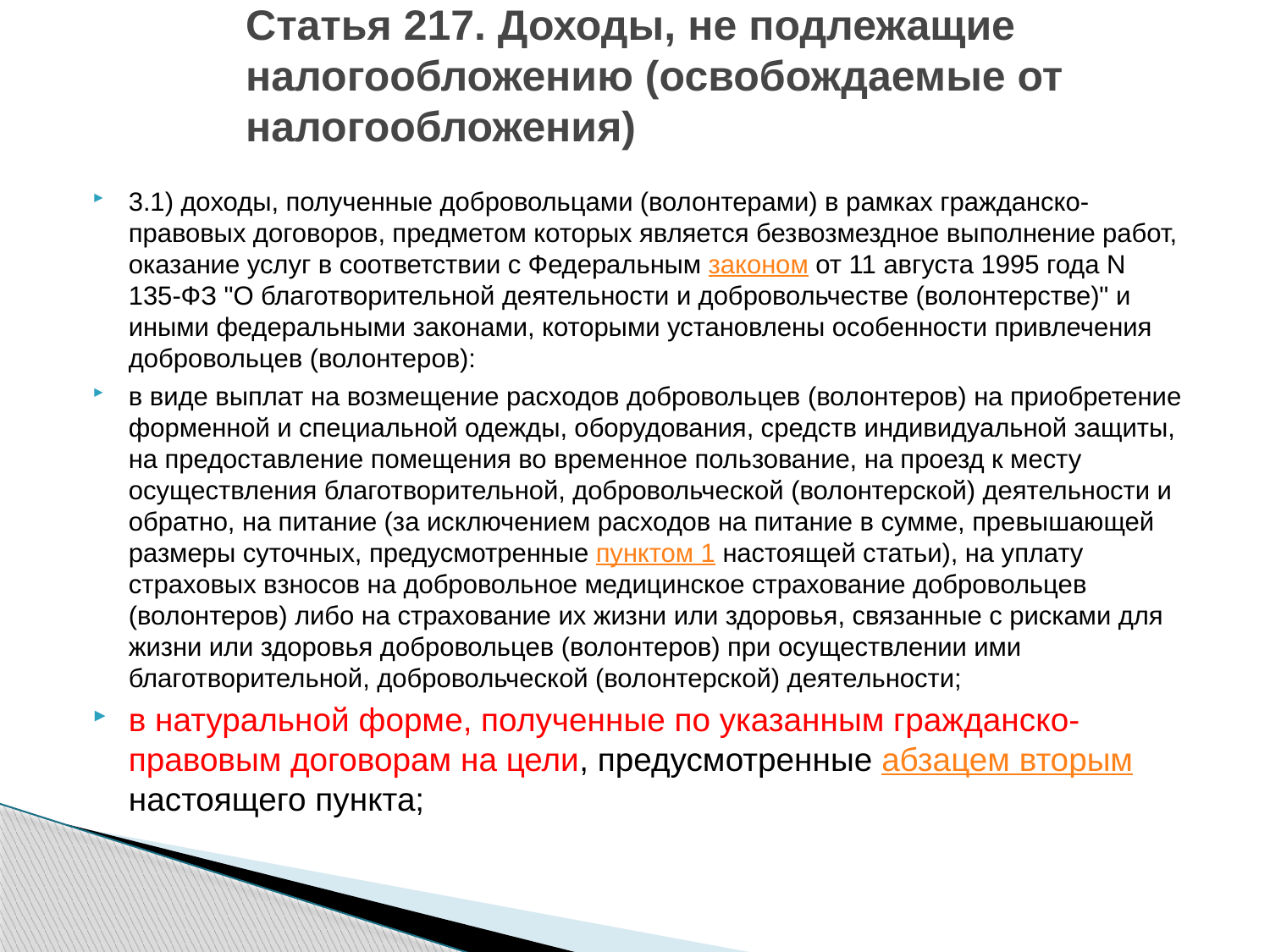

# Статья 217. Доходы, не подлежащие налогообложению (освобождаемые от налогообложения)
3.1) доходы, полученные добровольцами (волонтерами) в рамках гражданско-правовых договоров, предметом которых является безвозмездное выполнение работ, оказание услуг в соответствии с Федеральным законом от 11 августа 1995 года N 135-ФЗ "О благотворительной деятельности и добровольчестве (волонтерстве)" и иными федеральными законами, которыми установлены особенности привлечения добровольцев (волонтеров):
в виде выплат на возмещение расходов добровольцев (волонтеров) на приобретение форменной и специальной одежды, оборудования, средств индивидуальной защиты, на предоставление помещения во временное пользование, на проезд к месту осуществления благотворительной, добровольческой (волонтерской) деятельности и обратно, на питание (за исключением расходов на питание в сумме, превышающей размеры суточных, предусмотренные пунктом 1 настоящей статьи), на уплату страховых взносов на добровольное медицинское страхование добровольцев (волонтеров) либо на страхование их жизни или здоровья, связанные с рисками для жизни или здоровья добровольцев (волонтеров) при осуществлении ими благотворительной, добровольческой (волонтерской) деятельности;
в натуральной форме, полученные по указанным гражданско-правовым договорам на цели, предусмотренные абзацем вторым настоящего пункта;